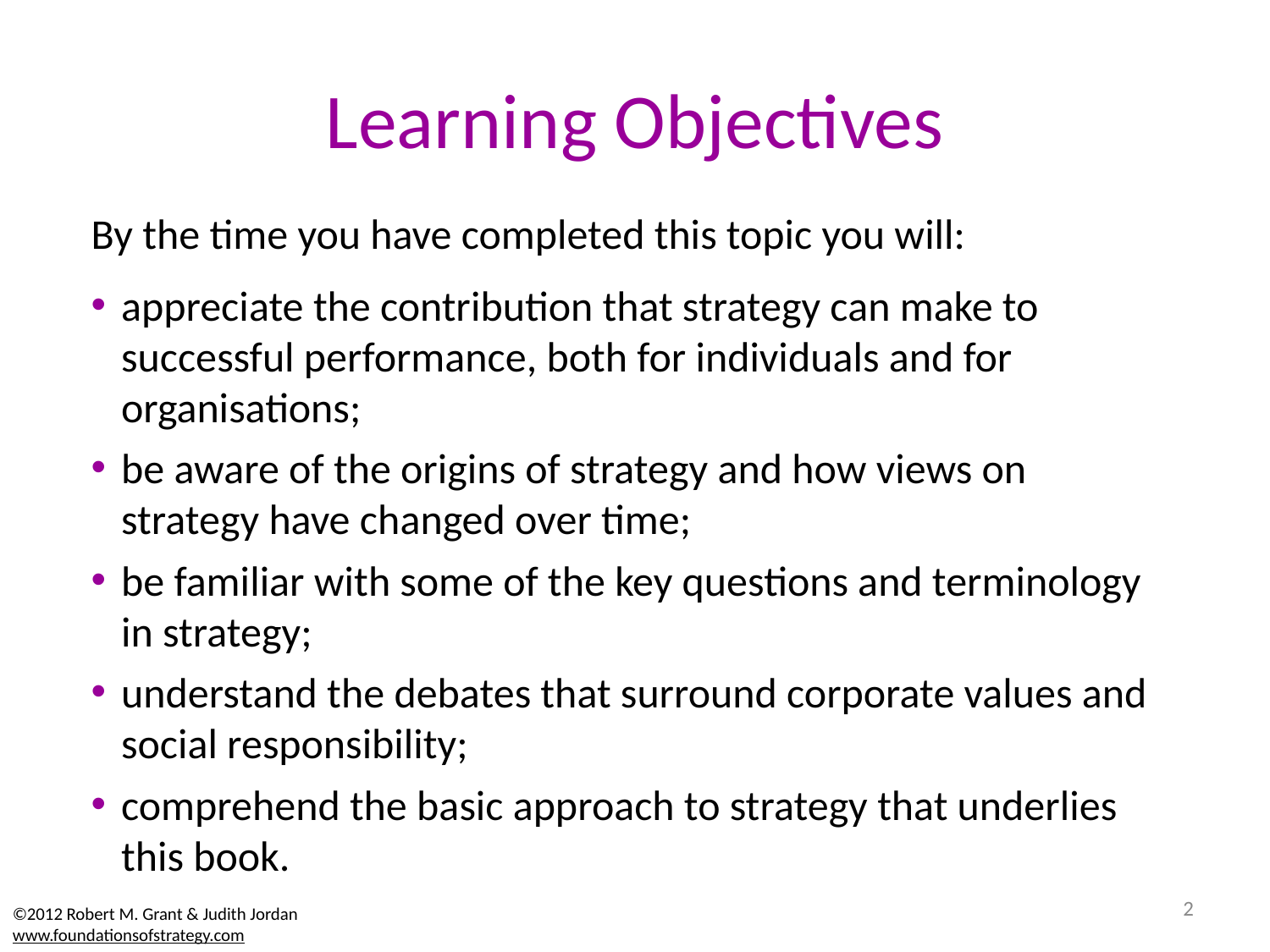

# Learning Objectives
By the time you have completed this topic you will:
appreciate the contribution that strategy can make to successful performance, both for individuals and for organisations;
be aware of the origins of strategy and how views on strategy have changed over time;
be familiar with some of the key questions and terminology in strategy;
understand the debates that surround corporate values and social responsibility;
comprehend the basic approach to strategy that underlies this book.
2
©2012 Robert M. Grant & Judith Jordan
www.foundationsofstrategy.com